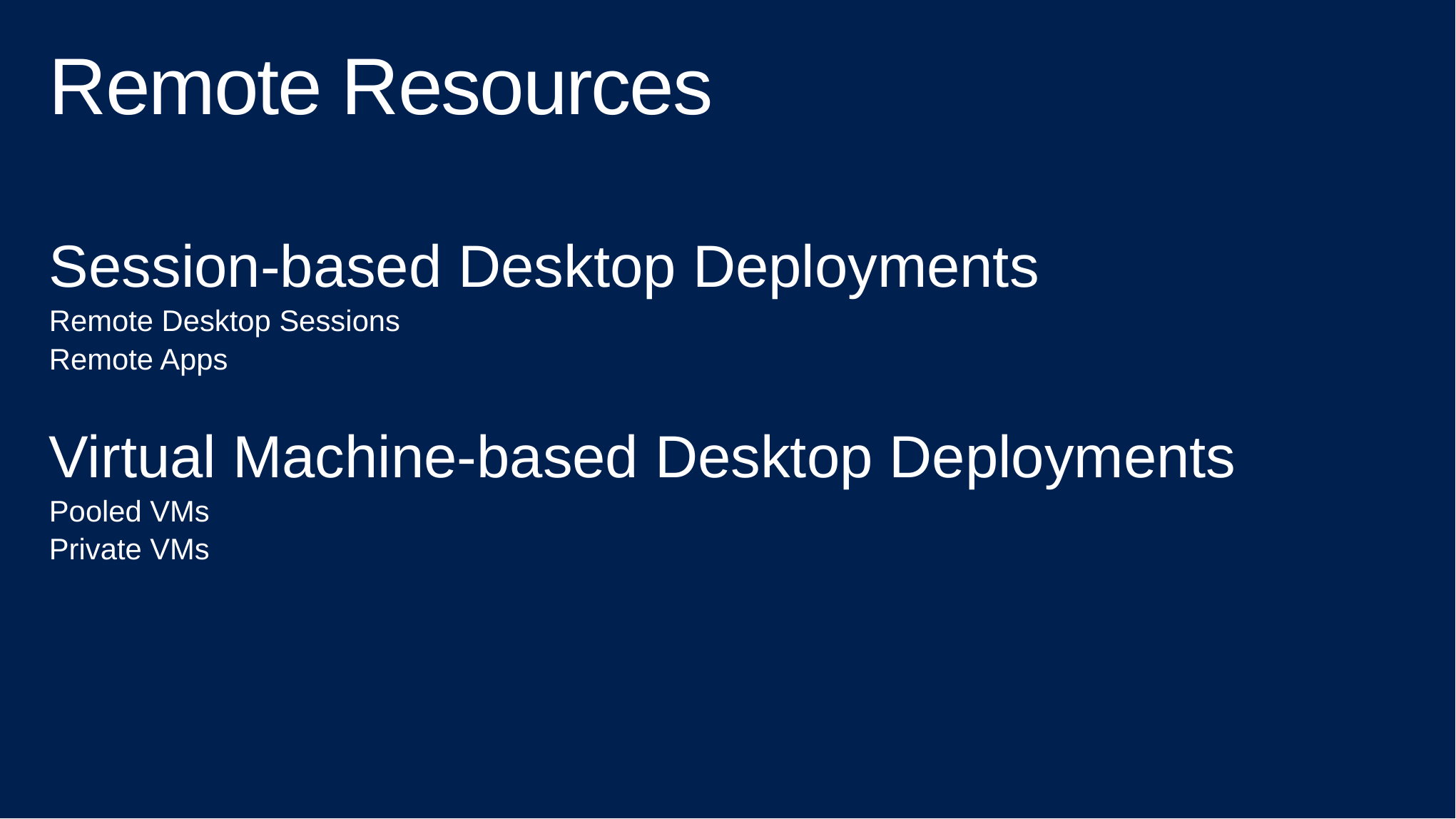

# Remote Resources

Session-based Desktop Deployments
Remote Desktop Sessions
Remote Apps

Virtual Machine-based Desktop Deployments
Pooled VMs
Private VMs